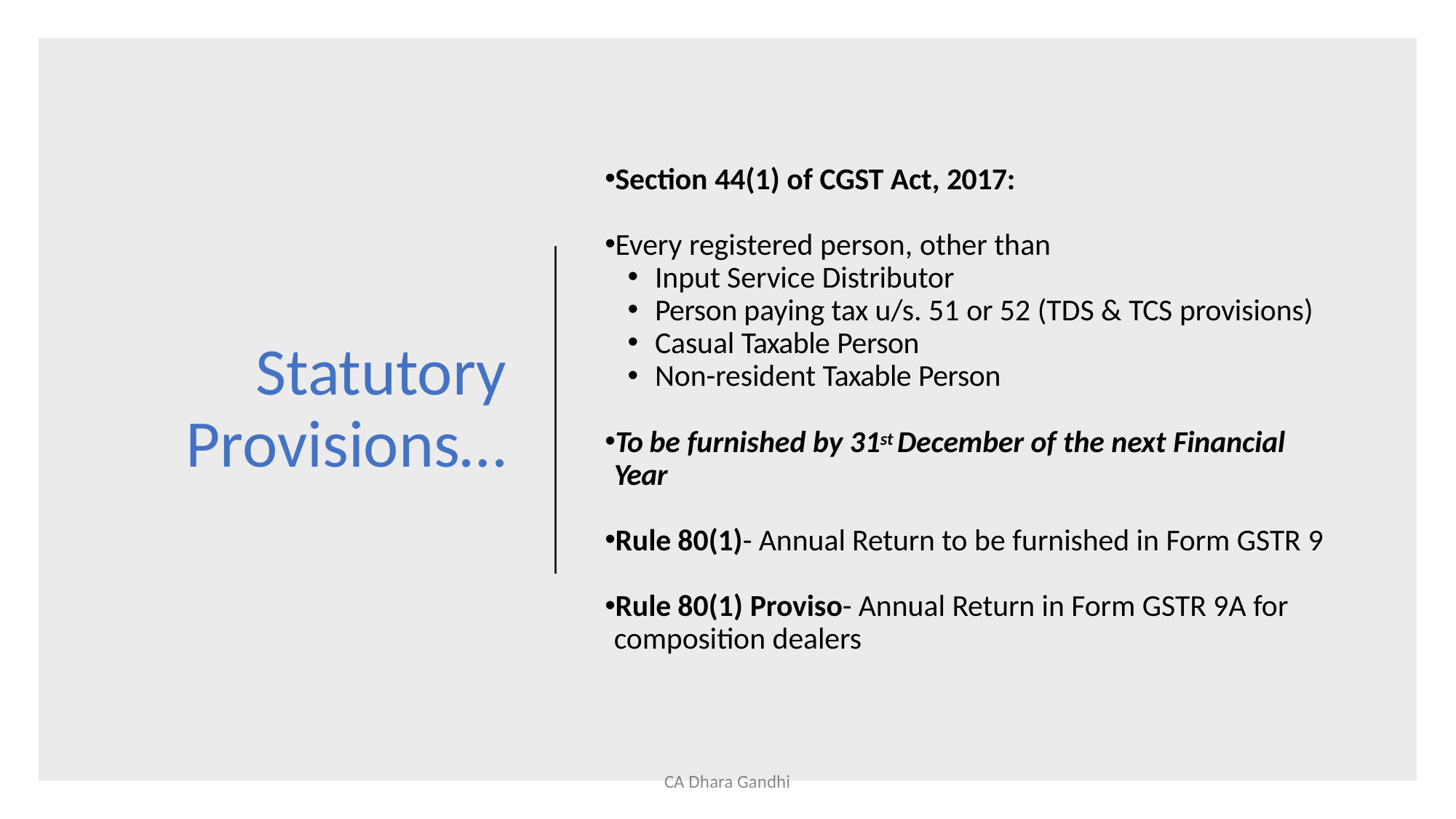

# Statutory Provisions…
Section 44(1) of CGST Act, 2017:

Every registered person, other than
Input Service Distributor
Person paying tax u/s. 51 or 52 (TDS & TCS provisions)
Casual Taxable Person
Non-resident Taxable Person

To be furnished by 31st December of the next Financial Year

Rule 80(1)- Annual Return to be furnished in Form GSTR 9

Rule 80(1) Proviso- Annual Return in Form GSTR 9A for composition dealers
CA Dhara Gandhi